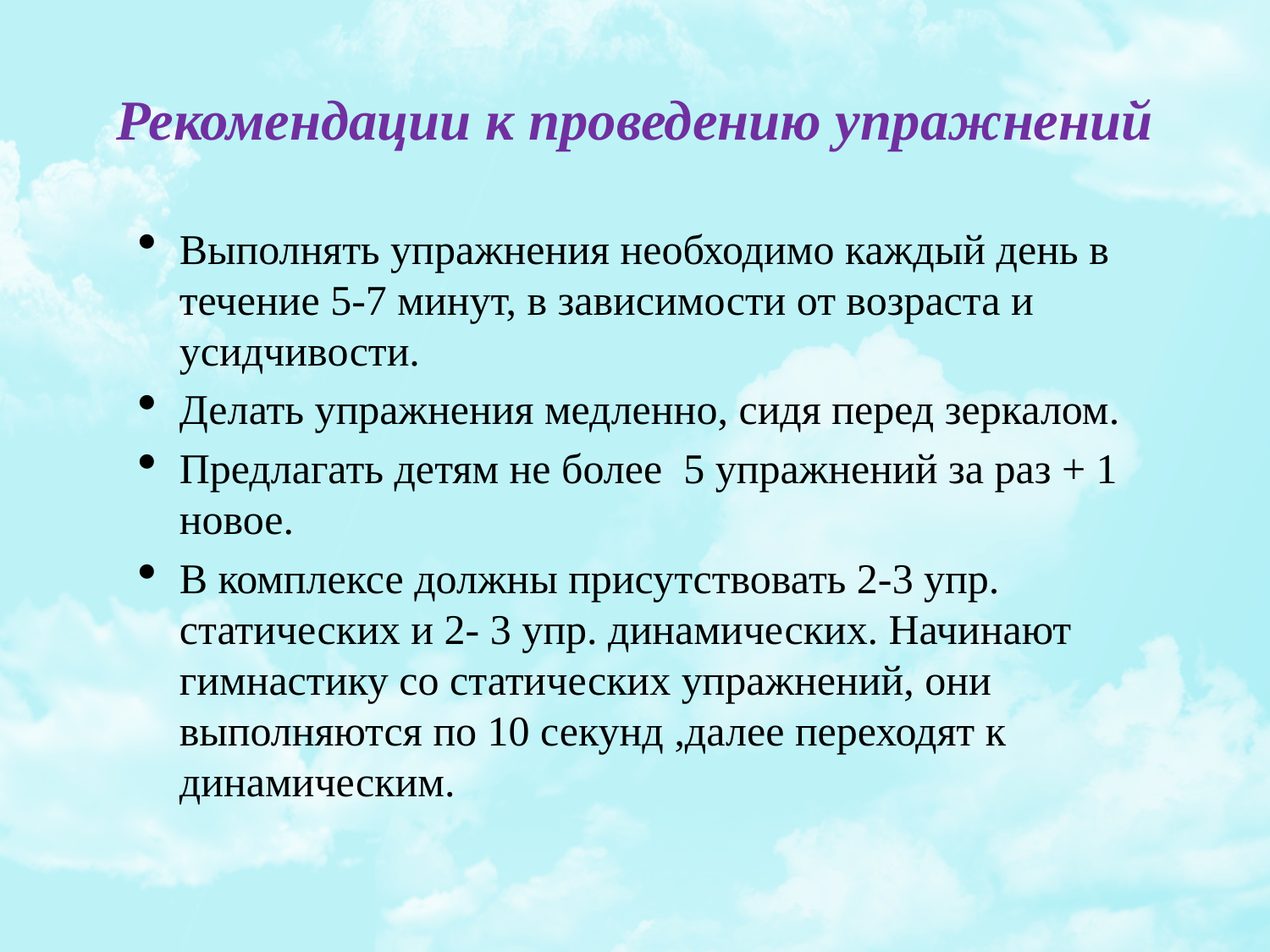

# Рекомендации к проведению упражнений

Выполнять упражнения необходимо каждый день в течение 5-7 минут, в зависимости от возраста и усидчивости.
Делать упражнения медленно, сидя перед зеркалом.
Предлагать детям не более  5 упражнений за раз + 1 новое.
В комплексе должны присутствовать 2-3 упр. статических и 2- 3 упр. динамических. Начинают гимнастику со статических упражнений, они выполняются по 10 секунд ,далее переходят к динамическим.